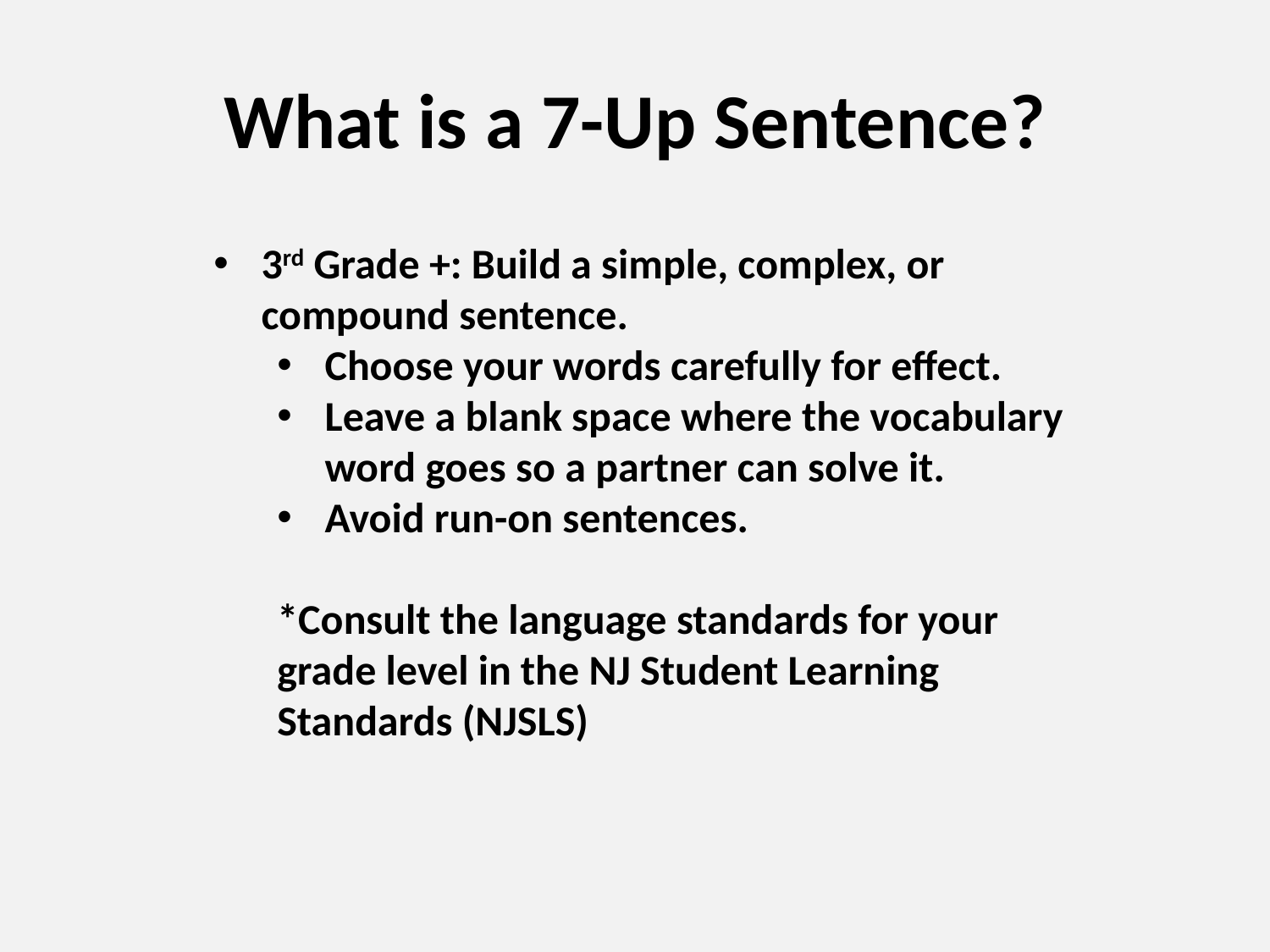

# What is a 7-Up Sentence?

3rd Grade +: Build a simple, complex, or compound sentence.
Choose your words carefully for effect.
Leave a blank space where the vocabulary word goes so a partner can solve it.
Avoid run-on sentences.

*Consult the language standards for your grade level in the NJ Student Learning Standards (NJSLS)